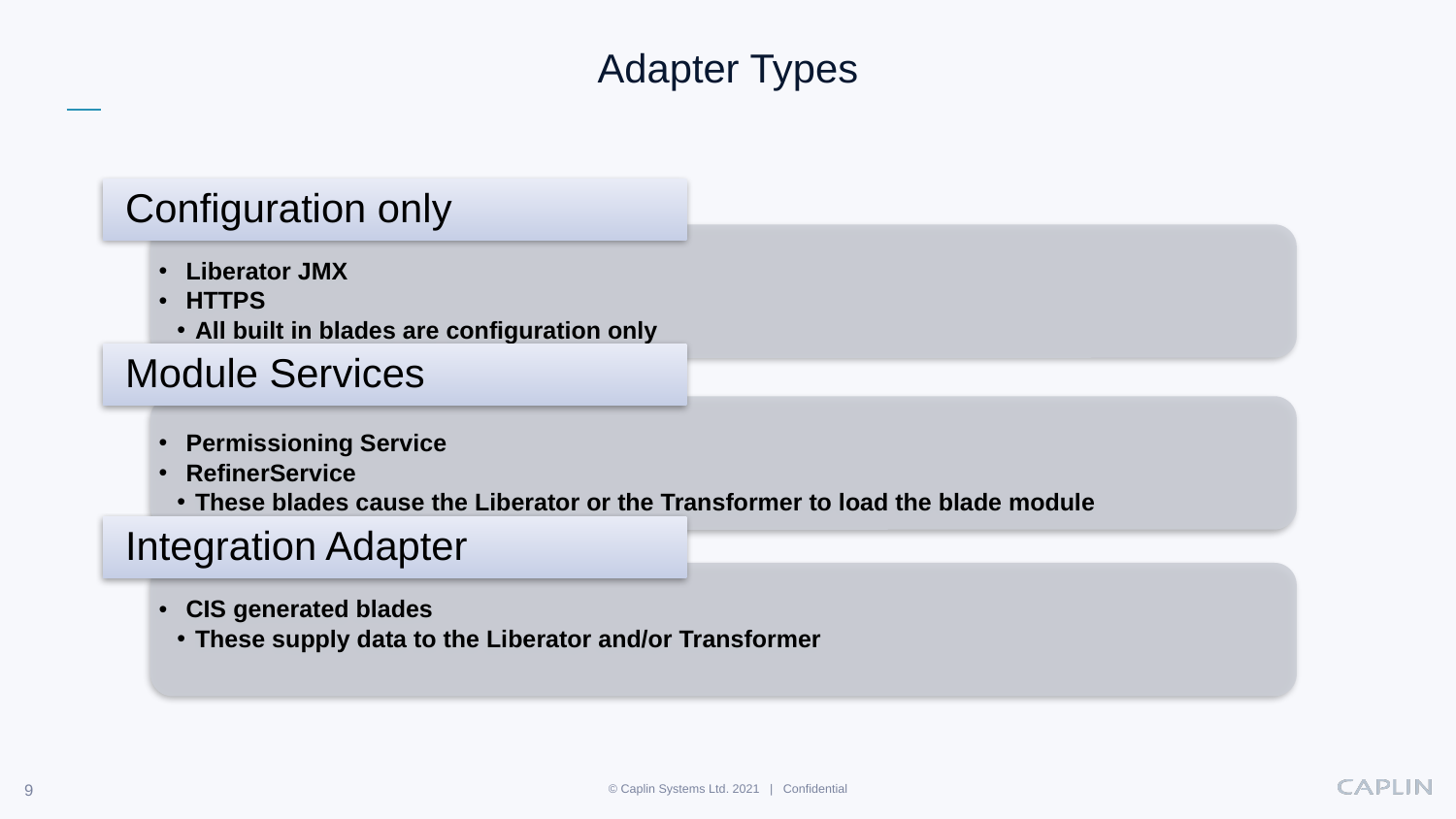

Adapter Types
Configuration only
Liberator JMX
HTTPS
All built in blades are configuration only
Module Services
Permissioning Service
RefinerService
These blades cause the Liberator or the Transformer to load the blade module
Integration Adapter
CIS generated blades
These supply data to the Liberator and/or Transformer